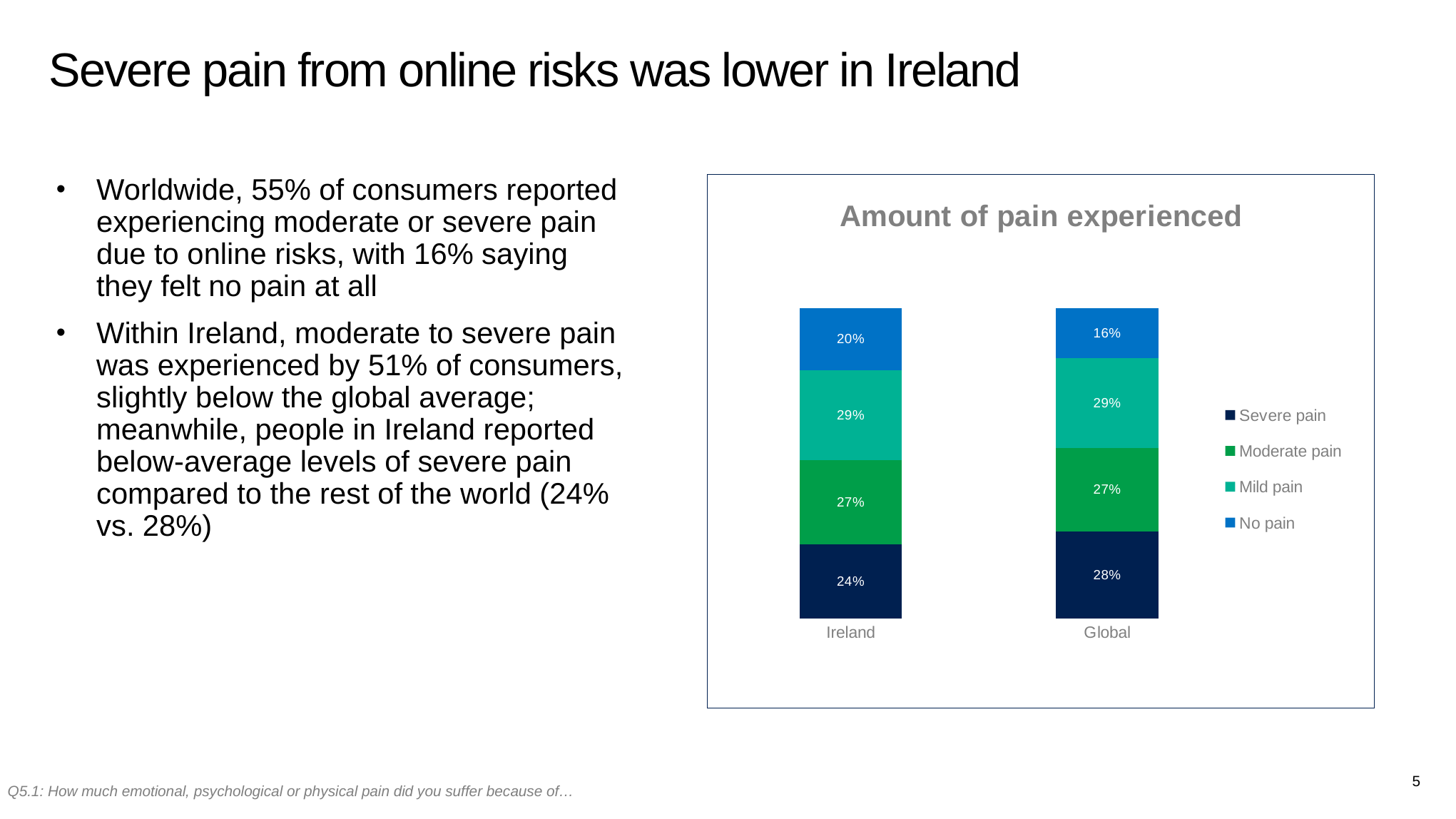

# Severe pain from online risks was lower in Ireland
Worldwide, 55% of consumers reported experiencing moderate or severe pain due to online risks, with 16% saying they felt no pain at all
Within Ireland, moderate to severe pain was experienced by 51% of consumers, slightly below the global average; meanwhile, people in Ireland reported below-average levels of severe pain compared to the rest of the world (24% vs. 28%)

### Chart: Amount of pain experienced

| Category | Severe pain | Moderate pain | Mild pain | No pain |
|---|---|---|---|---|
| Ireland | 0.24 | 0.27 | 0.29 | 0.2 |
| Global | 0.28 | 0.27 | 0.29 | 0.16 |
5
Q5.1: How much emotional, psychological or physical pain did you suffer because of…